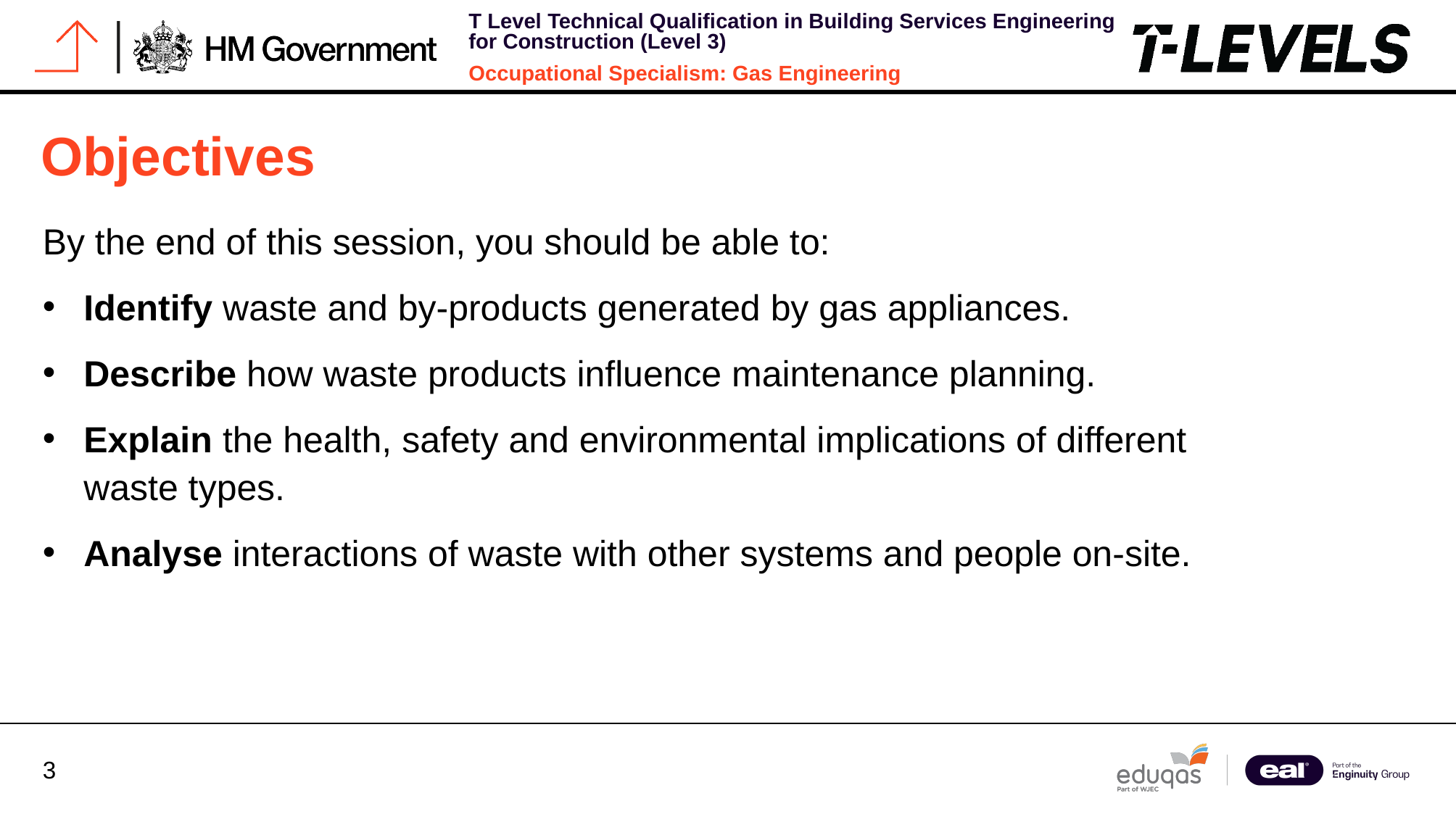

# Objectives
By the end of this session, you should be able to:
Identify waste and by-products generated by gas appliances.
Describe how waste products influence maintenance planning.
Explain the health, safety and environmental implications of different waste types.
Analyse interactions of waste with other systems and people on-site.